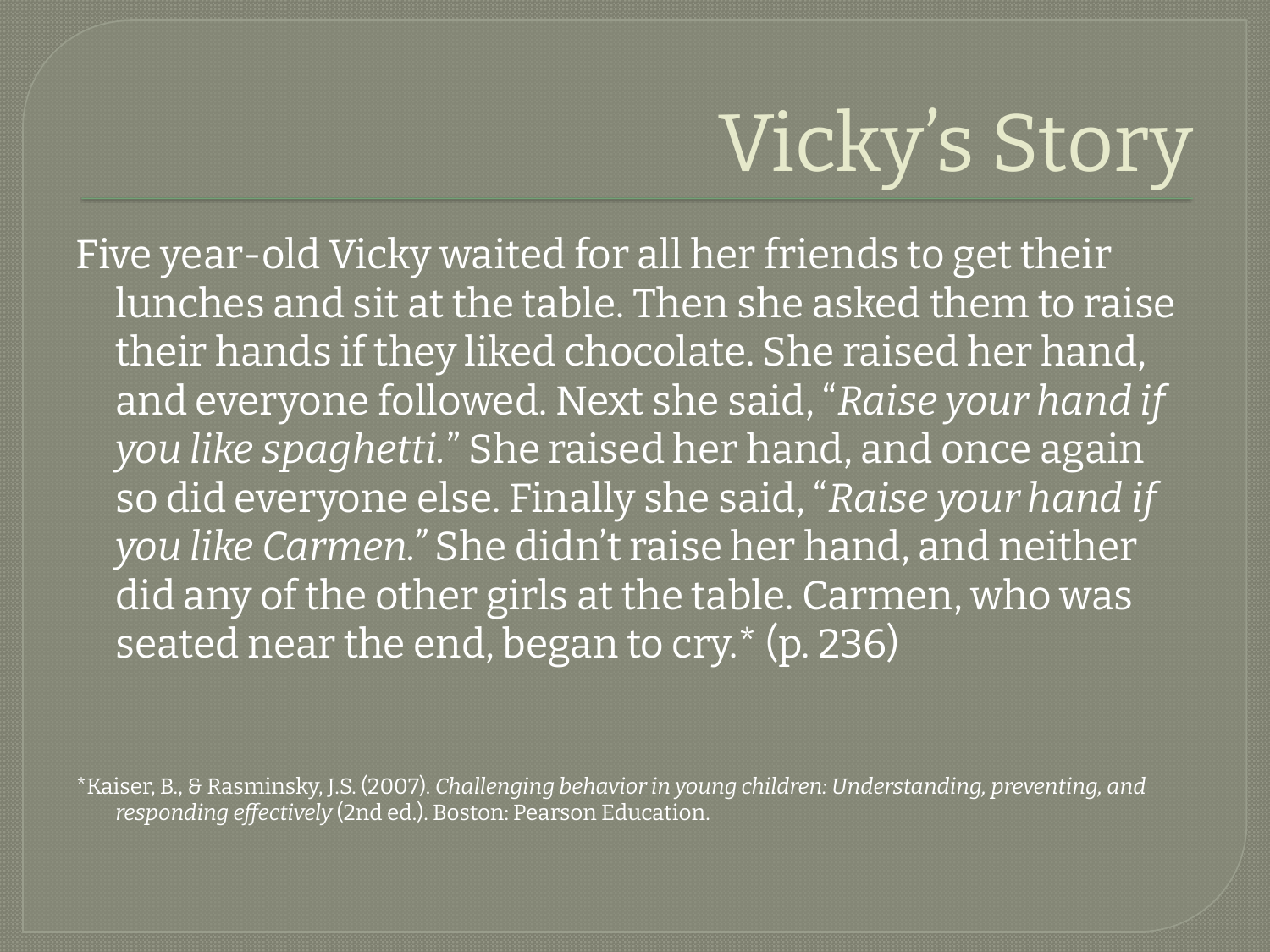

# Vicky’s Story
Five year-old Vicky waited for all her friends to get their lunches and sit at the table. Then she asked them to raise their hands if they liked chocolate. She raised her hand, and everyone followed. Next she said, “Raise your hand if you like spaghetti.” She raised her hand, and once again so did everyone else. Finally she said, “Raise your hand if you like Carmen.” She didn’t raise her hand, and neither did any of the other girls at the table. Carmen, who was seated near the end, began to cry.* (p. 236)

*Kaiser, B., & Rasminsky, J.S. (2007). Challenging behavior in young children: Understanding, preventing, and responding effectively (2nd ed.). Boston: Pearson Education.